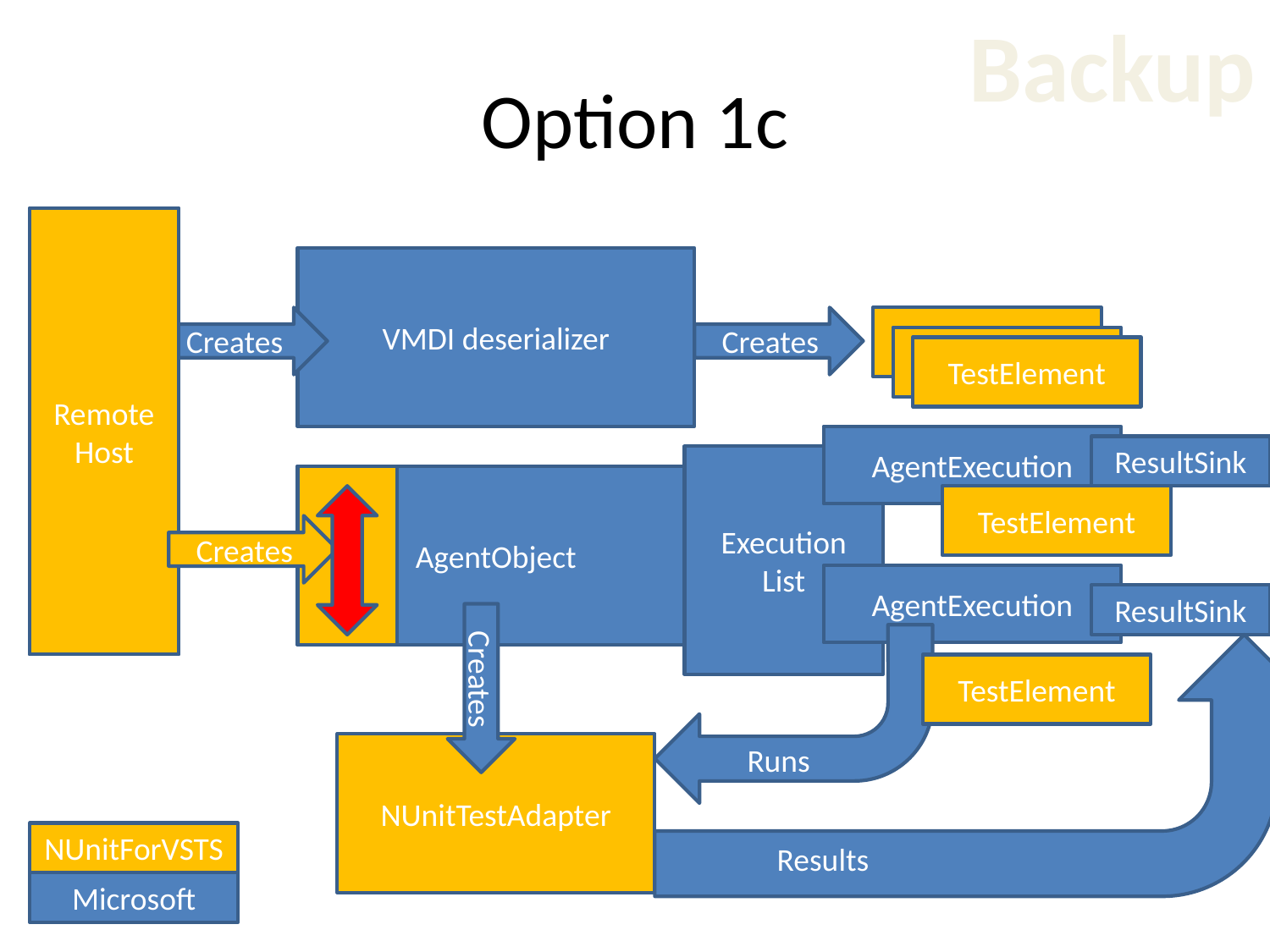

Backup
# Option 1c
TestHost
Remote Host
VMDI deserializer
Creates
Creates
TestElement
TestElement
TestElement
AgentExecution
ResultSink

Execution List
AgentObject

TestElement
Creates
AgentExecution
ResultSink

Creates
TestElement
NUnitTestAdapter
Runs
NUnitForVSTS
Results
Microsoft